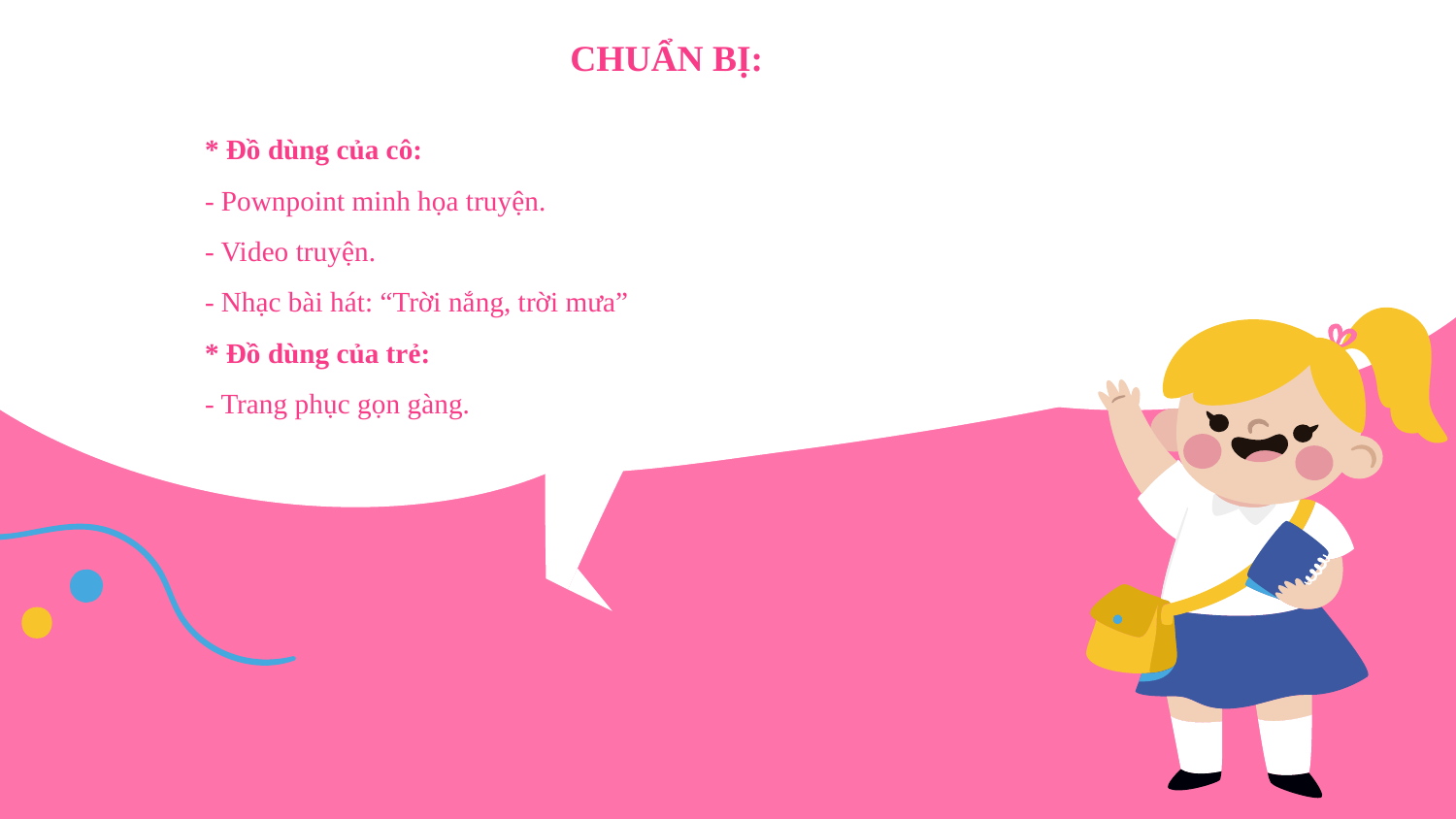

CHUẨN BỊ:
* Đồ dùng của cô:
- Pownpoint minh họa truyện.
- Video truyện.
- Nhạc bài hát: “Trời nắng, trời mưa”
* Đồ dùng của trẻ:
- Trang phục gọn gàng.